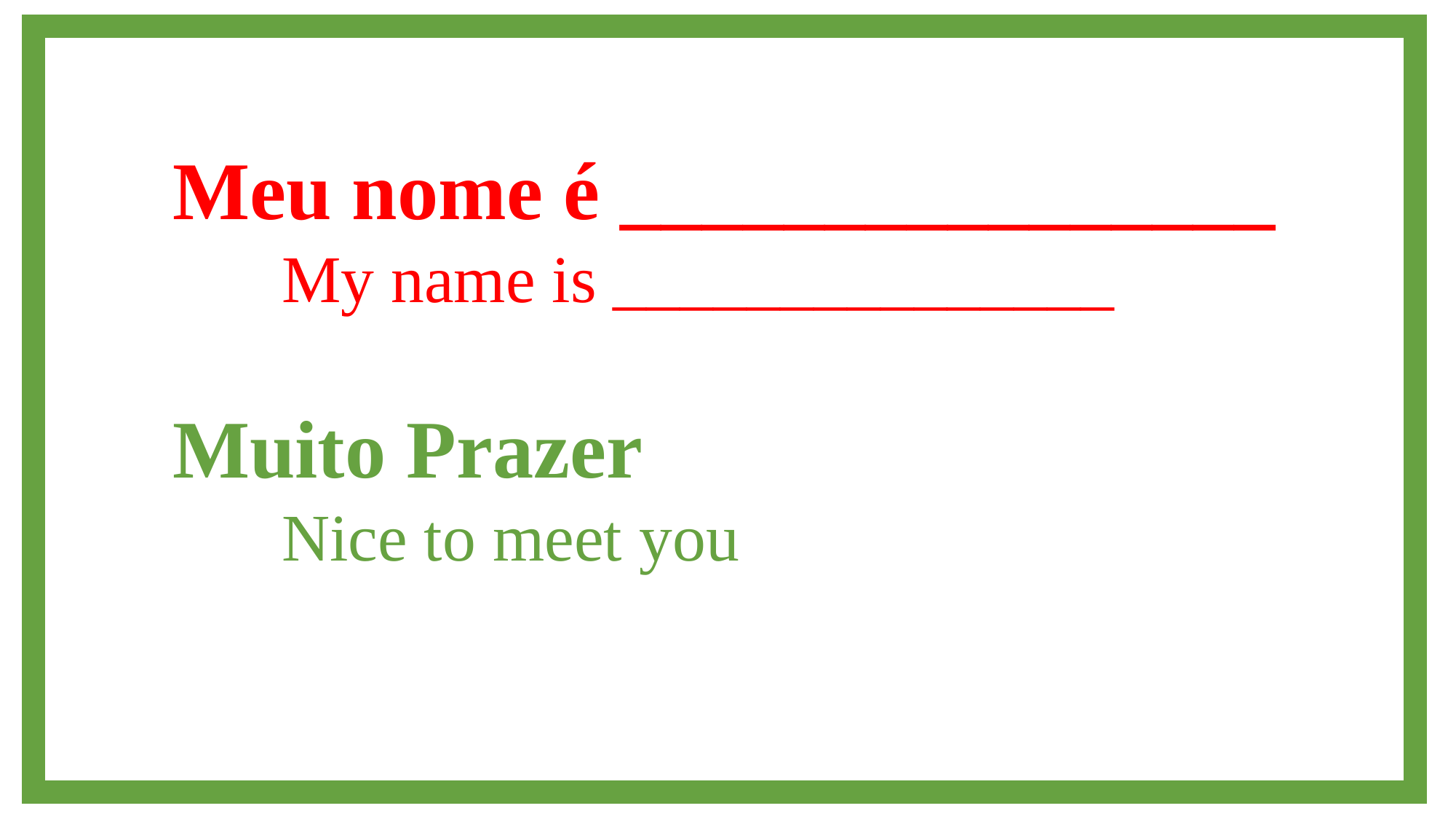

Meu nome é ________________
	My name is _______________

Muito Prazer
	Nice to meet you